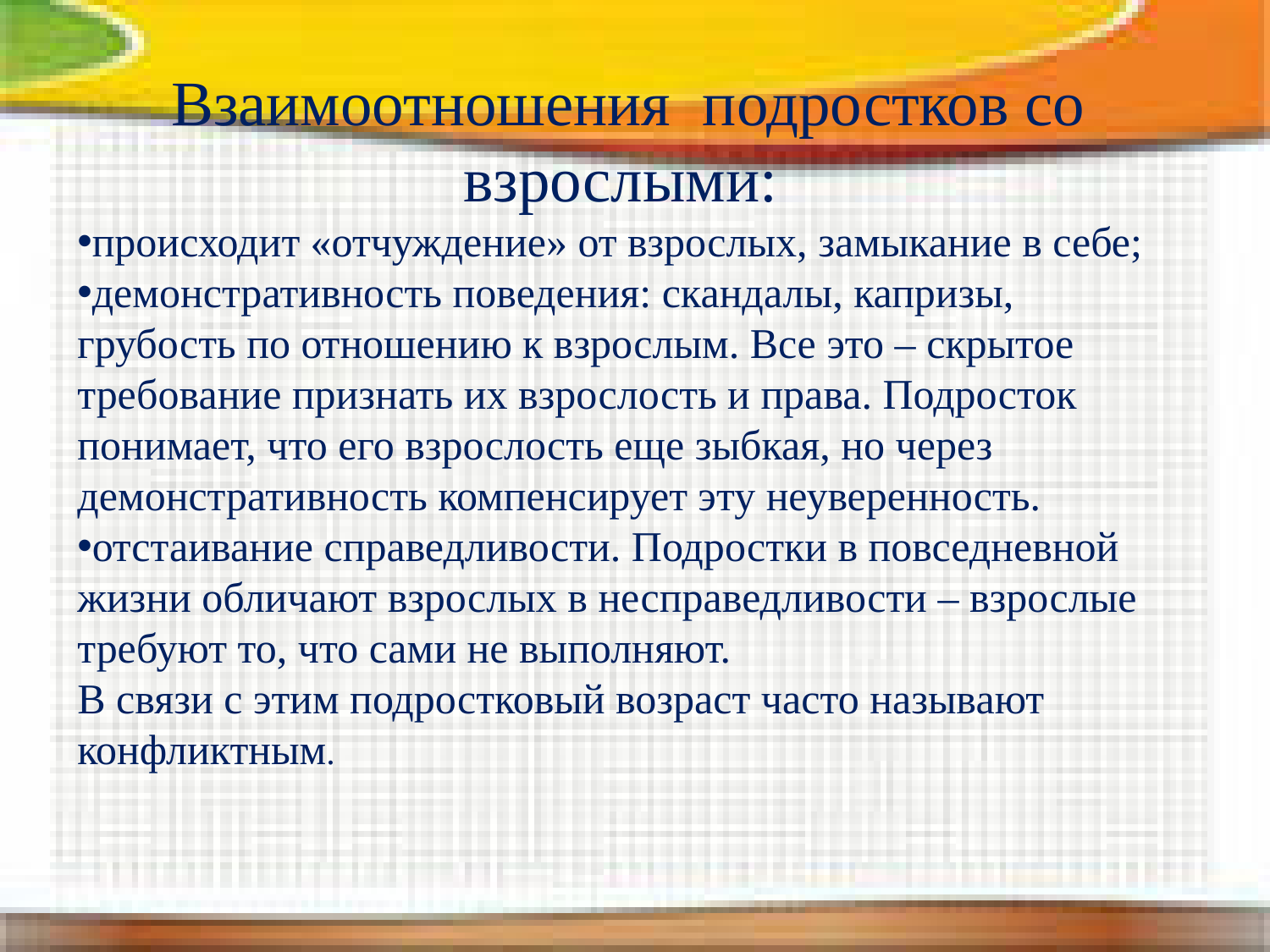

Взаимоотношения  подростков со взрослыми:
происходит «отчуждение» от взрослых, замыкание в себе;
демонстративность поведения: скандалы, капризы, грубость по отношению к взрослым. Все это – скрытое требование признать их взрослость и права. Подросток понимает, что его взрослость еще зыбкая, но через демонстративность компенсирует эту неуверенность.
отстаивание справедливости. Подростки в повседневной жизни обличают взрослых в несправедливости – взрослые требуют то, что сами не выполняют.
В связи с этим подростковый возраст часто называют конфликтным.